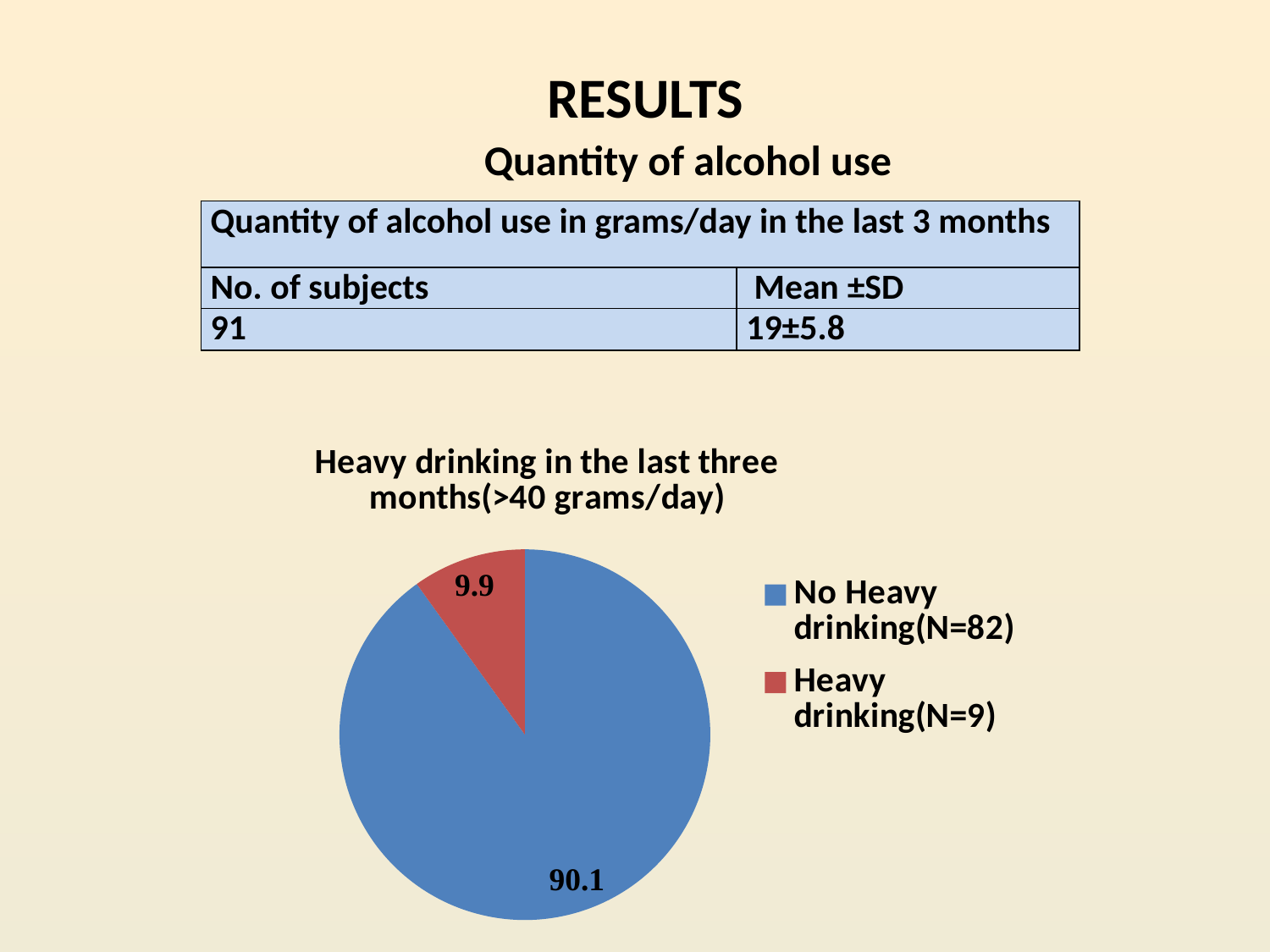

RESULTS
Quantity of alcohol use
| Quantity of alcohol use in grams/day in the last 3 months |  |
| --- | --- |
| No. of subjects | Mean ±SD |
| 91 | 19±5.8 |

### Chart: Heavy drinking in the last three months(>40 grams/day)

| Category | Heavy drinking in the last three months(>40 grams/day) |
|---|---|
| No Heavy drinking(N=82) | 90.1 |
| Heavy drinking(N=9) | 9.9 |